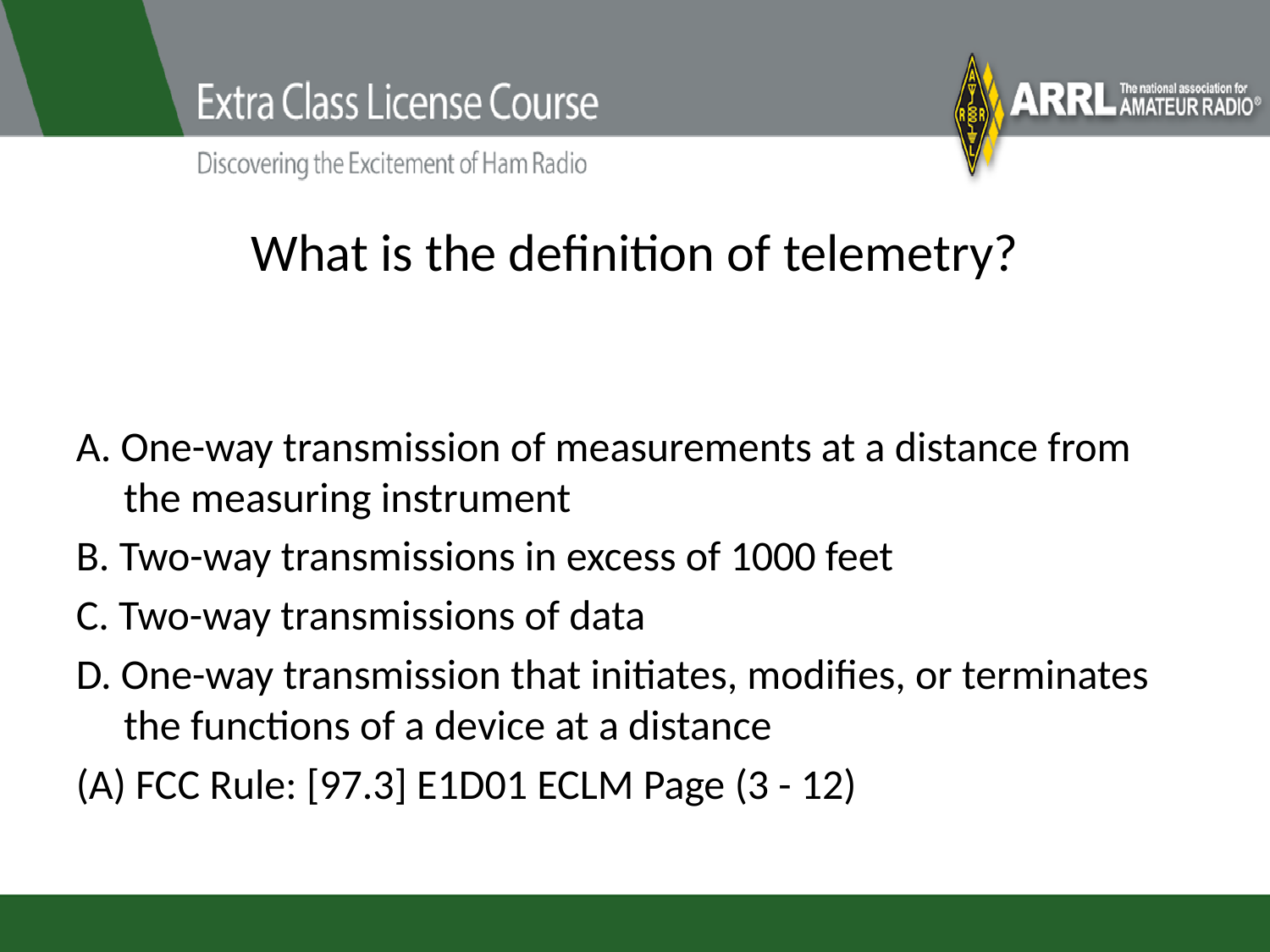

# What is the definition of telemetry?
A. One-way transmission of measurements at a distance from the measuring instrument
B. Two-way transmissions in excess of 1000 feet
C. Two-way transmissions of data
D. One-way transmission that initiates, modifies, or terminates the functions of a device at a distance
(A) FCC Rule: [97.3] E1D01 ECLM Page (3 - 12)